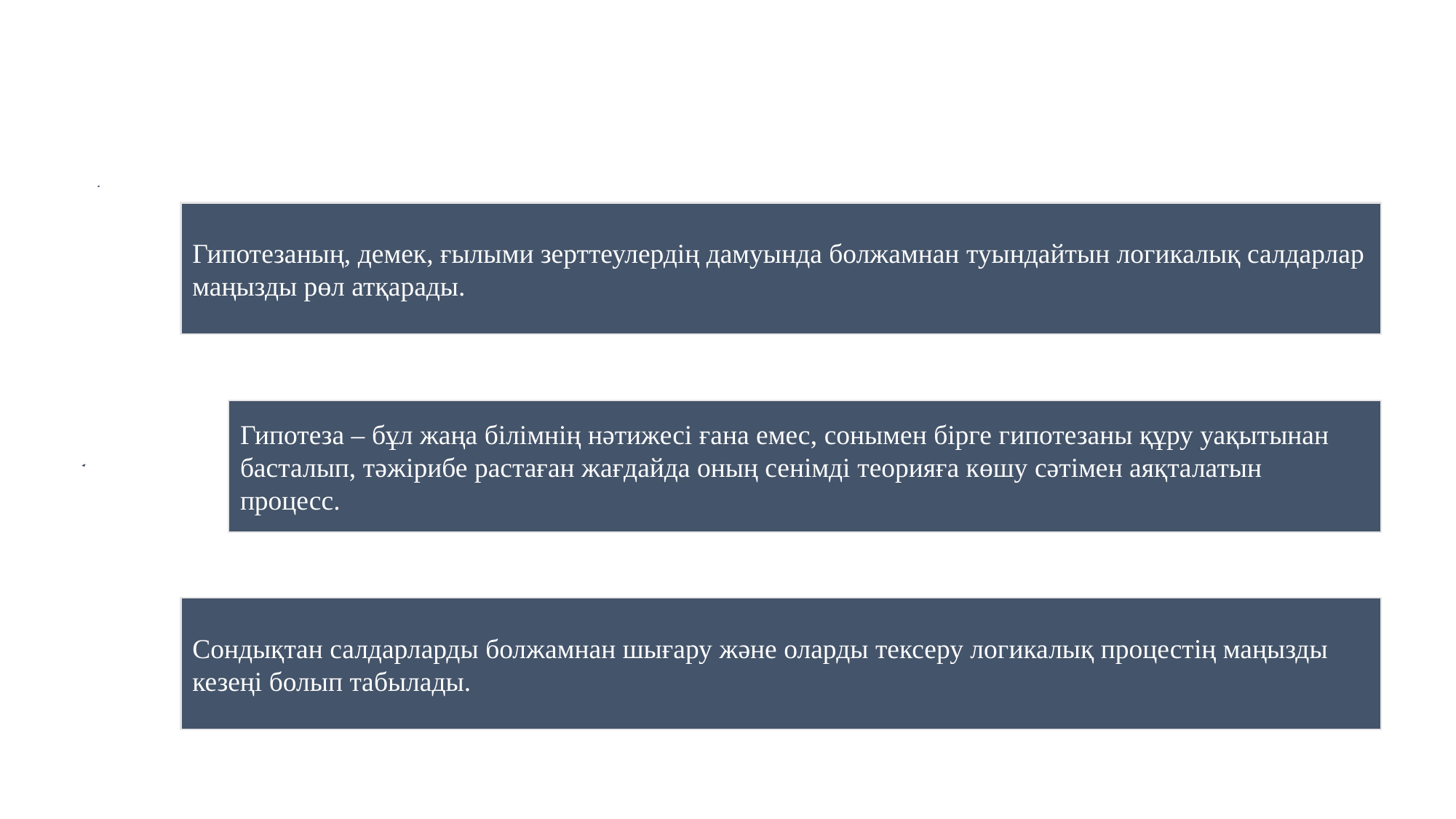

Гипотезаның, демек, ғылыми зерттеулердің дамуында болжамнан туындайтын логикалық салдарлар маңызды рөл атқарады.
Гипотеза – бұл жаңа білімнің нәтижесі ғана емес, сонымен бірге гипотезаны құру уақытынан басталып, тәжірибе растаған жағдайда оның сенімді теорияға көшу сәтімен аяқталатын процесс.
Сондықтан салдарларды болжамнан шығару және оларды тексеру логикалық процестің маңызды кезеңі болып табылады.